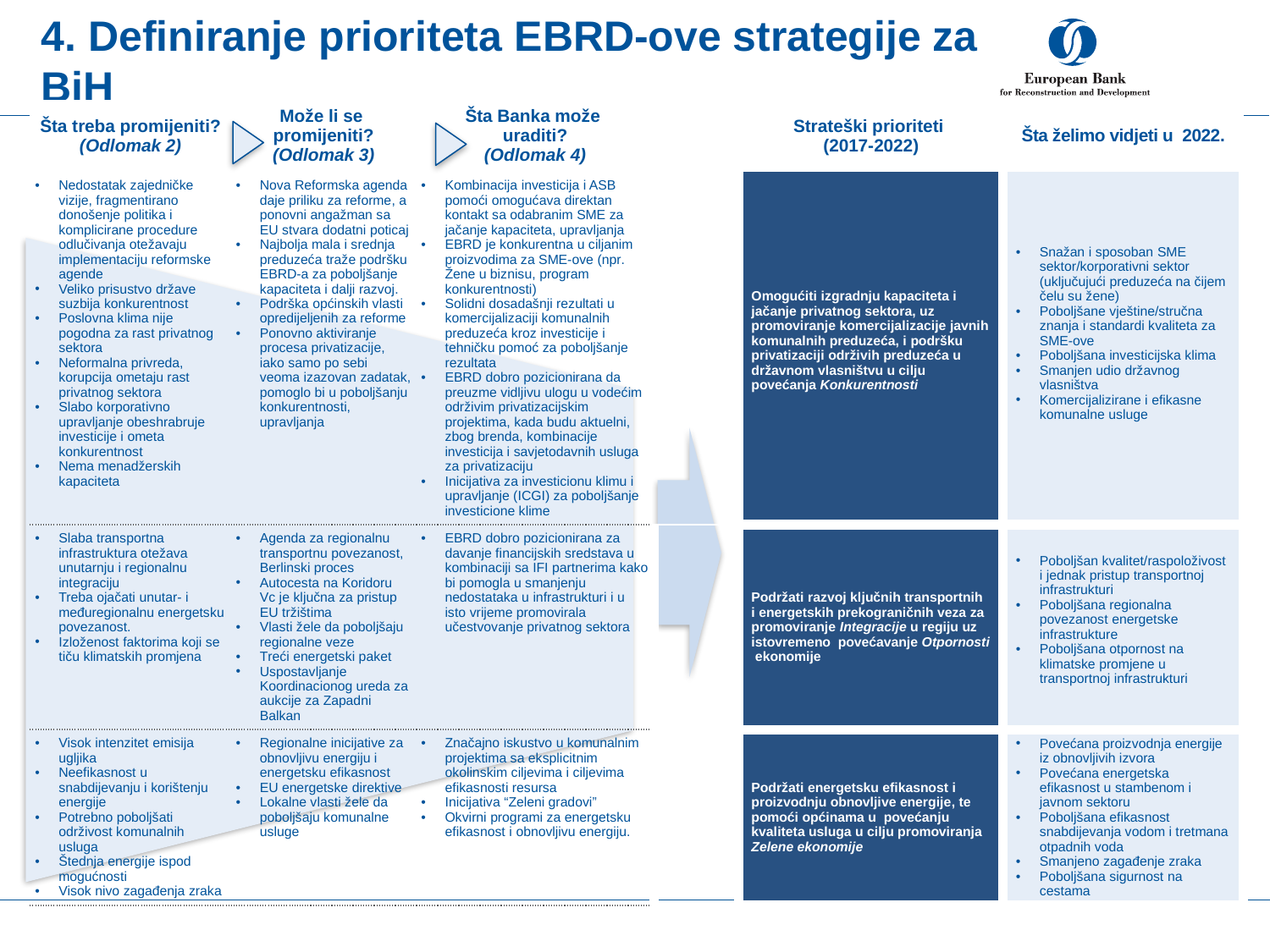

# 4. Definiranje prioriteta EBRD-ove strategije za BiH
| Šta treba promijeniti? (Odlomak 2) | Može li se promijeniti? (Odlomak 3) | Šta Banka može uraditi? (Odlomak 4) |  | Strateški prioriteti (2017-2022) | Šta želimo vidjeti u 2022. |
| --- | --- | --- | --- | --- | --- |
| Nedostatak zajedničke vizije, fragmentirano donošenje politika i komplicirane procedure odlučivanja otežavaju implementaciju reformske agende Veliko prisustvo države suzbija konkurentnost Poslovna klima nije pogodna za rast privatnog sektora Neformalna privreda, korupcija ometaju rast privatnog sektora Slabo korporativno upravljanje obeshrabruje investicije i ometa konkurentnost Nema menadžerskih kapaciteta | Nova Reformska agenda daje priliku za reforme, a ponovni angažman sa EU stvara dodatni poticaj Najbolja mala i srednja preduzeća traže podršku EBRD-a za poboljšanje kapaciteta i dalji razvoj. Podrška općinskih vlasti opredijeljenih za reforme Ponovno aktiviranje procesa privatizacije, iako samo po sebi veoma izazovan zadatak, pomoglo bi u poboljšanju konkurentnosti, upravljanja | Kombinacija investicija i ASB pomoći omogućava direktan kontakt sa odabranim SME za jačanje kapaciteta, upravljanja EBRD je konkurentna u ciljanim proizvodima za SME-ove (npr. Žene u biznisu, program konkurentnosti) Solidni dosadašnji rezultati u komercijalizaciji komunalnih preduzeća kroz investicije i tehničku pomoć za poboljšanje rezultata EBRD dobro pozicionirana da preuzme vidljivu ulogu u vodećim održivim privatizacijskim projektima, kada budu aktuelni, zbog brenda, kombinacije investicija i savjetodavnih usluga za privatizaciju Inicijativa za investicionu klimu i upravljanje (ICGI) za poboljšanje investicione klime |  | Omogućiti izgradnju kapaciteta i jačanje privatnog sektora, uz promoviranje komercijalizacije javnih komunalnih preduzeća, i podršku privatizaciji održivih preduzeća u državnom vlasništvu u cilju povećanja Konkurentnosti | Snažan i sposoban SME sektor/korporativni sektor (uključujući preduzeća na čijem čelu su žene) Poboljšane vještine/stručna znanja i standardi kvaliteta za SME-ove Poboljšana investicijska klima Smanjen udio državnog vlasništva Komercijalizirane i efikasne komunalne usluge |
| Slaba transportna infrastruktura otežava unutarnju i regionalnu integraciju Treba ojačati unutar- i međuregionalnu energetsku povezanost. Izloženost faktorima koji se tiču klimatskih promjena | Agenda za regionalnu transportnu povezanost, Berlinski proces Autocesta na Koridoru Vc je ključna za pristup EU tržištima Vlasti žele da poboljšaju regionalne veze Treći energetski paket Uspostavljanje Koordinacionog ureda za aukcije za Zapadni Balkan | EBRD dobro pozicionirana za davanje financijskih sredstava u kombinaciji sa IFI partnerima kako bi pomogla u smanjenju nedostataka u infrastrukturi i u isto vrijeme promovirala učestvovanje privatnog sektora |  | Podržati razvoj ključnih transportnih i energetskih prekograničnih veza za promoviranje Integracije u regiju uz istovremeno povećavanje Otpornosti ekonomije | Poboljšan kvalitet/raspoloživost i jednak pristup transportnoj infrastrukturi Poboljšana regionalna povezanost energetske infrastrukture Poboljšana otpornost na klimatske promjene u transportnoj infrastrukturi |
| Visok intenzitet emisija ugljika Neefikasnost u snabdijevanju i korištenju energije Potrebno poboljšati održivost komunalnih usluga Štednja energije ispod mogućnosti Visok nivo zagađenja zraka | Regionalne inicijative za obnovljivu energiju i energetsku efikasnost EU energetske direktive Lokalne vlasti žele da poboljšaju komunalne usluge | Značajno iskustvo u komunalnim projektima sa eksplicitnim okolinskim ciljevima i ciljevima efikasnosti resursa Inicijativa “Zeleni gradovi” Okvirni programi za energetsku efikasnost i obnovljivu energiju. |  | Podržati energetsku efikasnost i proizvodnju obnovljive energije, te pomoći općinama u povećanju kvaliteta usluga u cilju promoviranja Zelene ekonomije | Povećana proizvodnja energije iz obnovljivih izvora Povećana energetska efikasnost u stambenom i javnom sektoru Poboljšana efikasnost snabdijevanja vodom i tretmana otpadnih voda Smanjeno zagađenje zraka Poboljšana sigurnost na cestama |